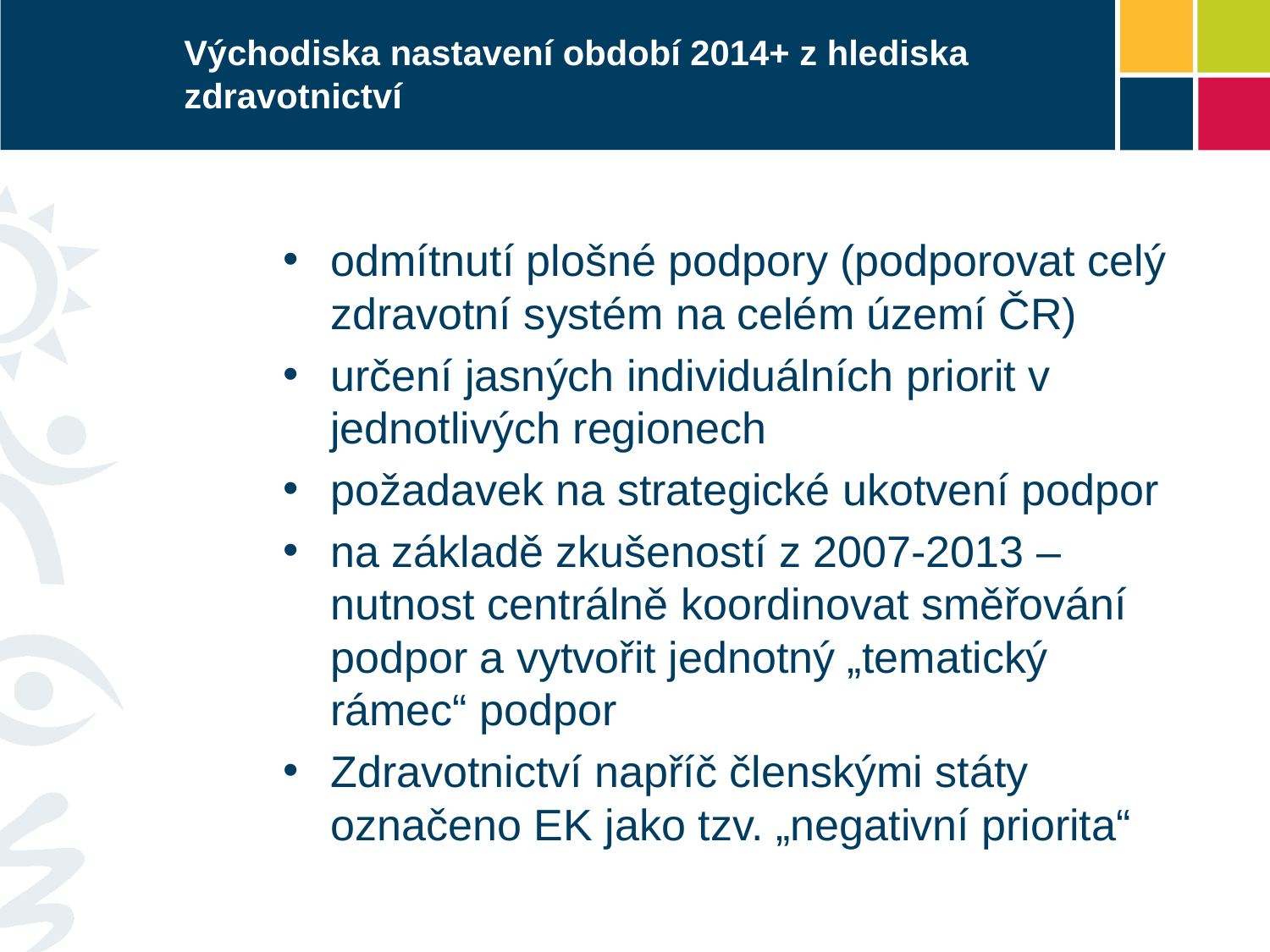

# Východiska nastavení období 2014+ z hlediska zdravotnictví
odmítnutí plošné podpory (podporovat celý zdravotní systém na celém území ČR)
určení jasných individuálních priorit v jednotlivých regionech
požadavek na strategické ukotvení podpor
na základě zkušeností z 2007-2013 – nutnost centrálně koordinovat směřování podpor a vytvořit jednotný „tematický rámec“ podpor
Zdravotnictví napříč členskými státy označeno EK jako tzv. „negativní priorita“